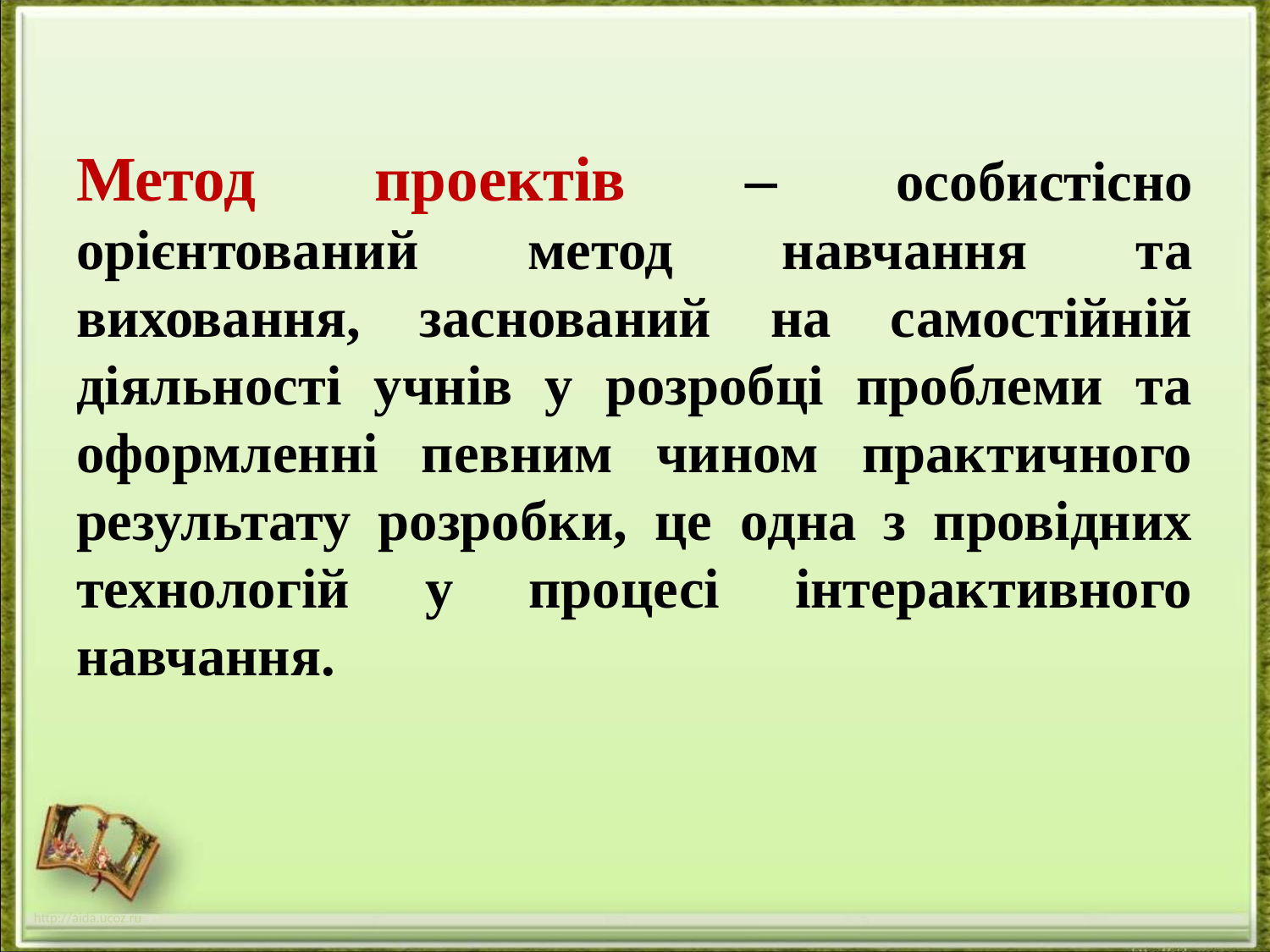

# Метод проектів – особистісно орієнтований метод навчання та виховання, заснований на самостійній діяльності учнів у розробці проблеми та оформленні певним чином практичного результату розробки, це  одна з провідних технологій у процесі інтерактивного навчання.
http://aida.ucoz.ru